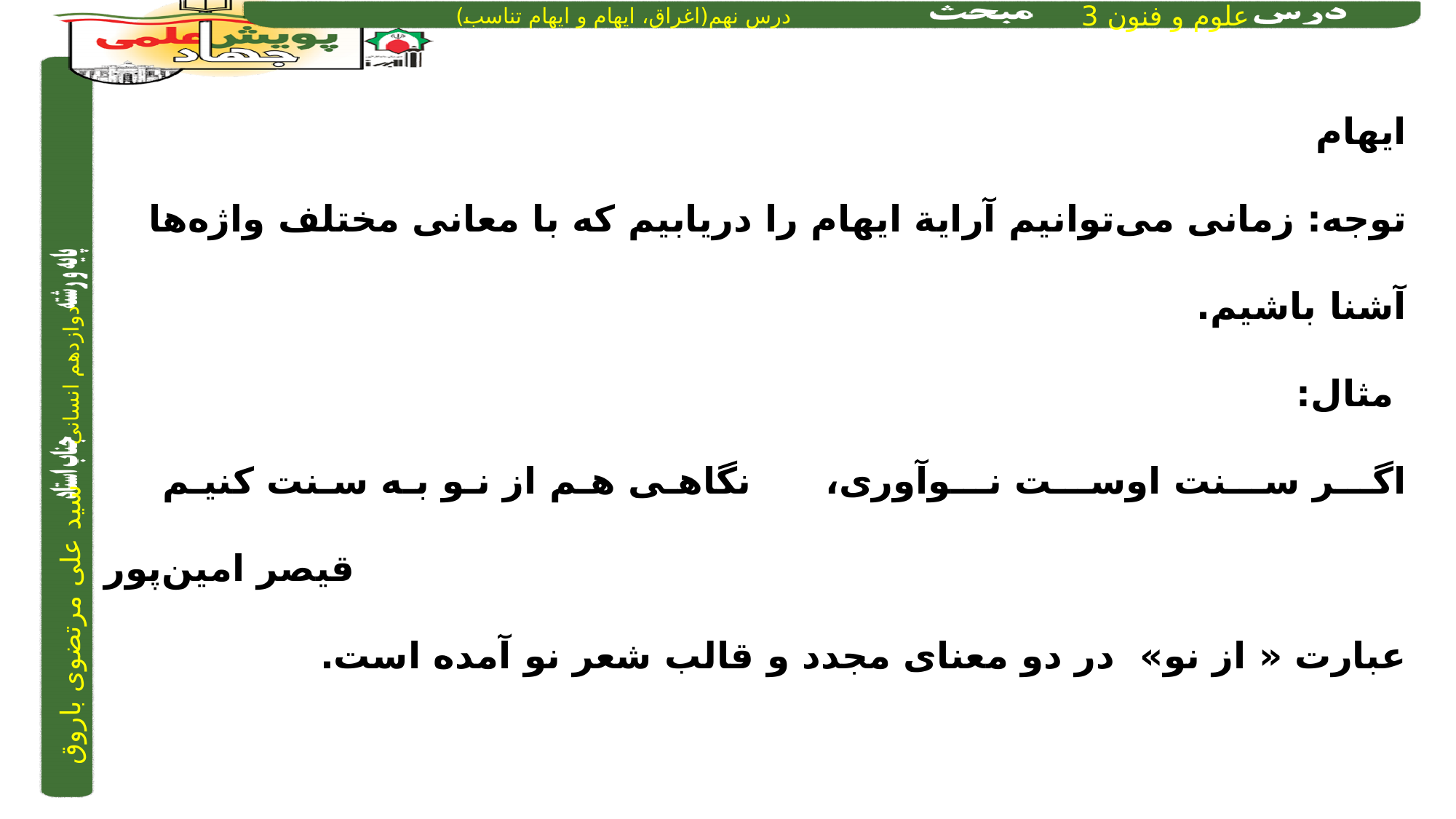

ایهام
توجه: زمانی می‌توانیم آرایة ایهام را دریابیم که با معانی مختلف واژه‌ها آشنا باشیم.
 مثال:
اگـــر ســـنت اوســـت نـــوآوری، 		نگاهـی هـم از نـو بـه سـنت کنیـم
قیصر امین‌پور
عبارت « از نو»  در دو معنای مجدد و قالب شعر نو آمده است.